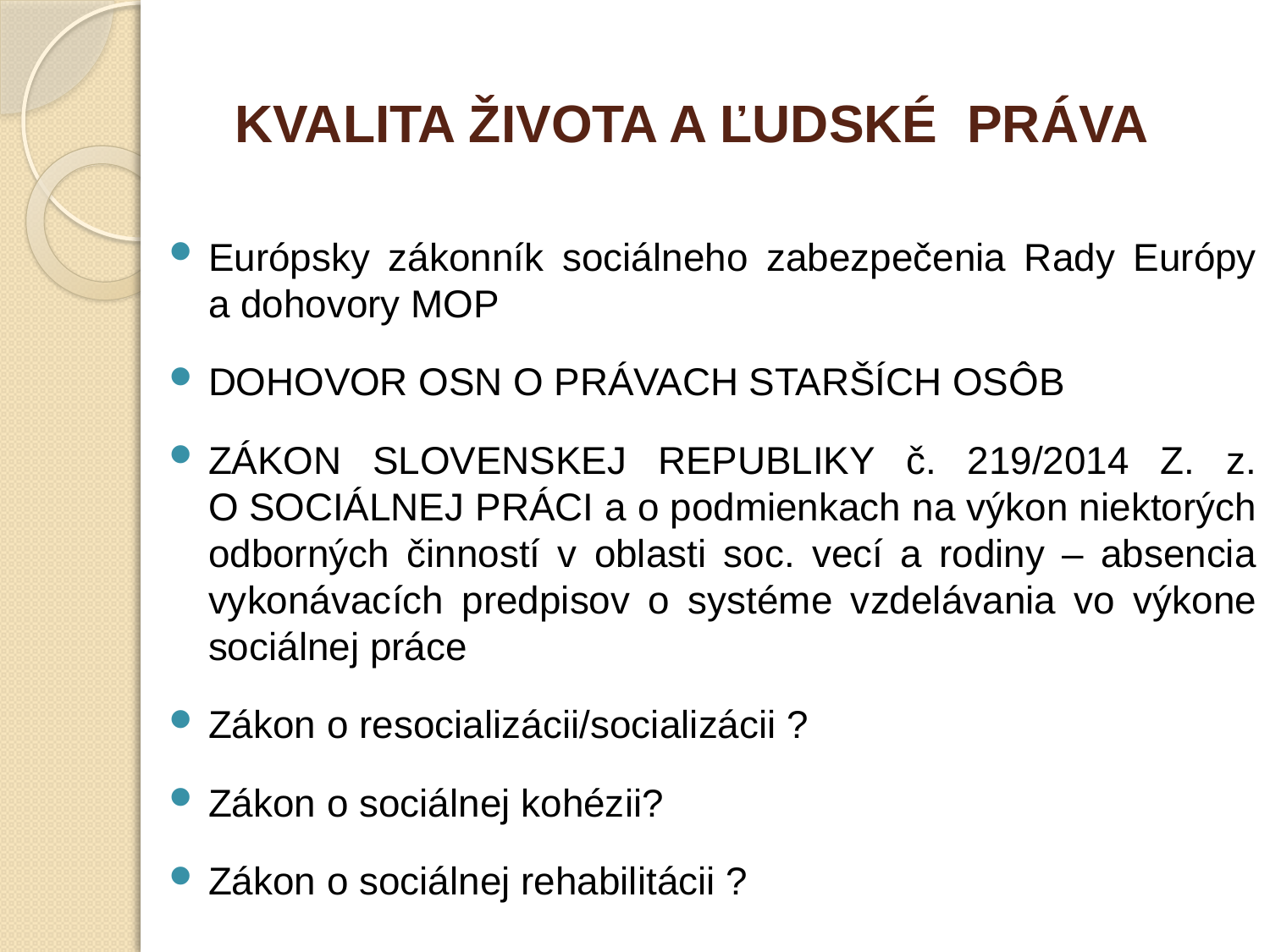

# KVALITA ŽIVOTA A ĽUDSKÉ  PRÁVA
Európsky zákonník sociálneho zabezpečenia Rady Európy a dohovory MOP
DOHOVOR OSN O PRÁVACH STARŠÍCH OSôB
ZÁKON SLOVENSKEJ REPUBLIKY č. 219/2014 Z. z. O SOCIÁLNEJ PRÁCI a o podmienkach na výkon niektorých odborných činností v oblasti soc. vecí a rodiny – absencia vykonávacích predpisov o systéme vzdelávania vo výkone sociálnej práce
Zákon o resocializácii/socializácii ?
Zákon o sociálnej kohézii?
Zákon o sociálnej rehabilitácii ?